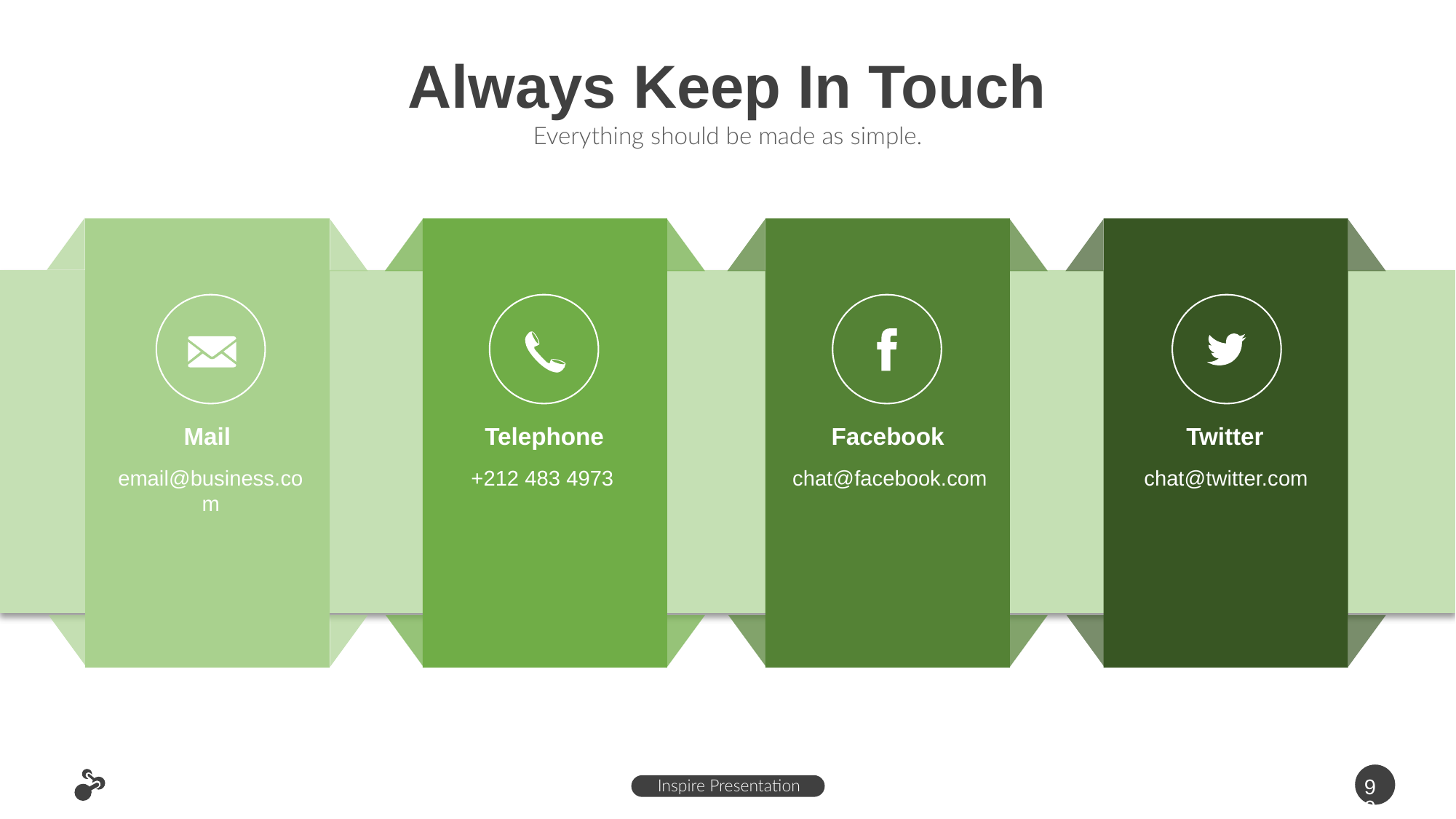

Always Keep In Touch
Everything should be made as simple.

Mail

email@business.com

Telephone

+212 483 4973

Facebook

chat@facebook.com

Twitter

chat@twitter.com

99

Inspire Presentation